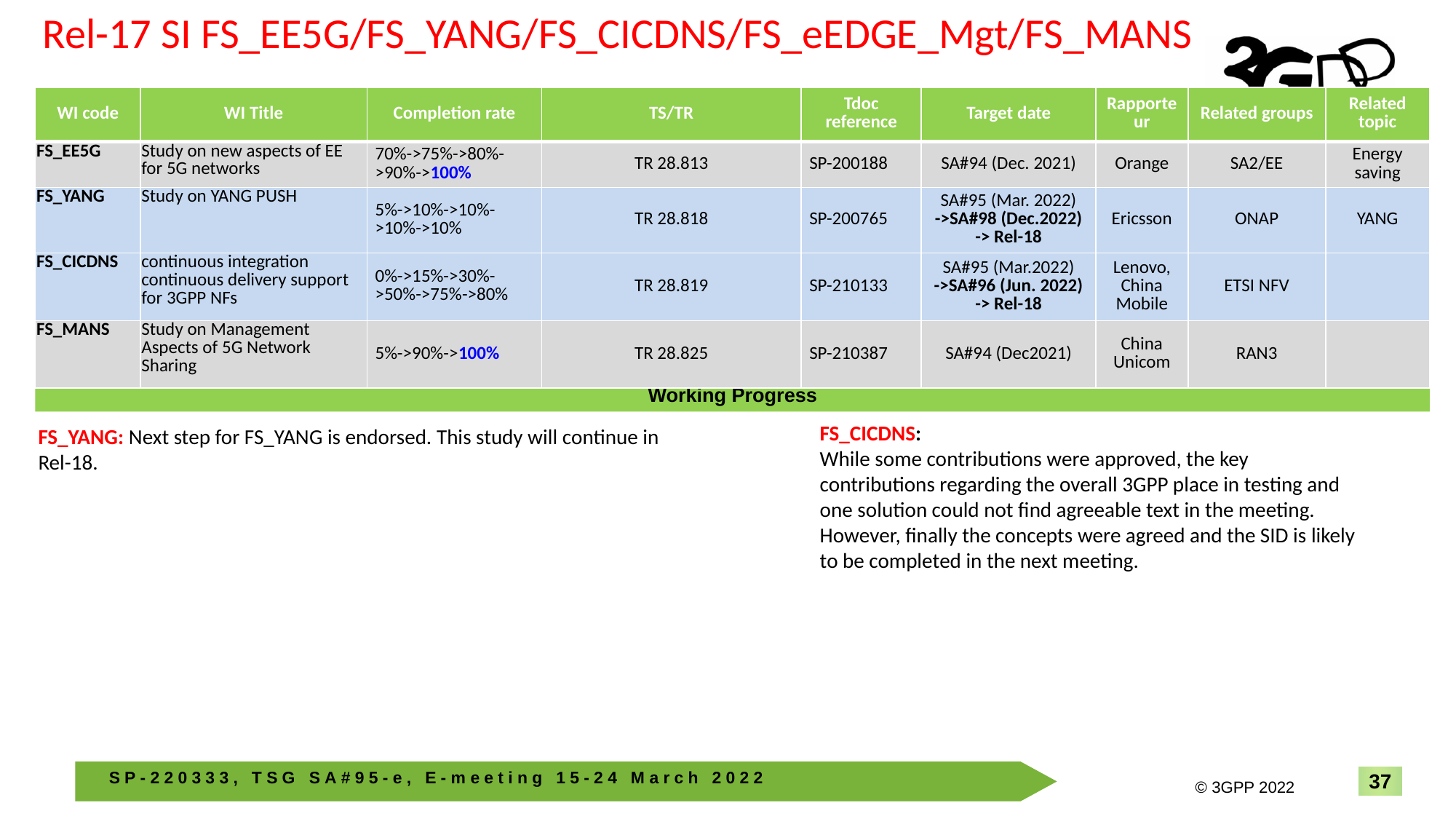

Rel-17 SI FS_EE5G/FS_YANG/FS_CICDNS/FS_eEDGE_Mgt/FS_MANS

| WI code | WI Title | Completion rate | TS/TR | Tdoc reference | Target date | Rapporteur | Related groups | Related topic |
| --- | --- | --- | --- | --- | --- | --- | --- | --- |
| FS\_EE5G | Study on new aspects of EE for 5G networks | 70%->75%->80%->90%->100% | TR 28.813 | SP-200188 | SA#94 (Dec. 2021) | Orange | SA2/EE | Energy saving |
| FS\_YANG | Study on YANG PUSH | 5%->10%->10%->10%->10% | TR 28.818 | SP-200765 | SA#95 (Mar. 2022) ->SA#98 (Dec.2022) -> Rel-18 | Ericsson | ONAP | YANG |
| FS\_CICDNS | continuous integration continuous delivery support for 3GPP NFs | 0%->15%->30%->50%->75%->80% | TR 28.819 | SP-210133 | SA#95 (Mar.2022) ->SA#96 (Jun. 2022) -> Rel-18 | Lenovo, China Mobile | ETSI NFV |  |
| FS\_MANS | Study on Management Aspects of 5G Network Sharing | 5%->90%->100% | TR 28.825 | SP-210387 | SA#94 (Dec2021) | China Unicom | RAN3 |  |
Working Progress

FS_CICDNS:
While some contributions were approved, the key contributions regarding the overall 3GPP place in testing and one solution could not find agreeable text in the meeting. However, finally the concepts were agreed and the SID is likely to be completed in the next meeting.

FS_YANG: Next step for FS_YANG is endorsed. This study will continue in Rel-18.